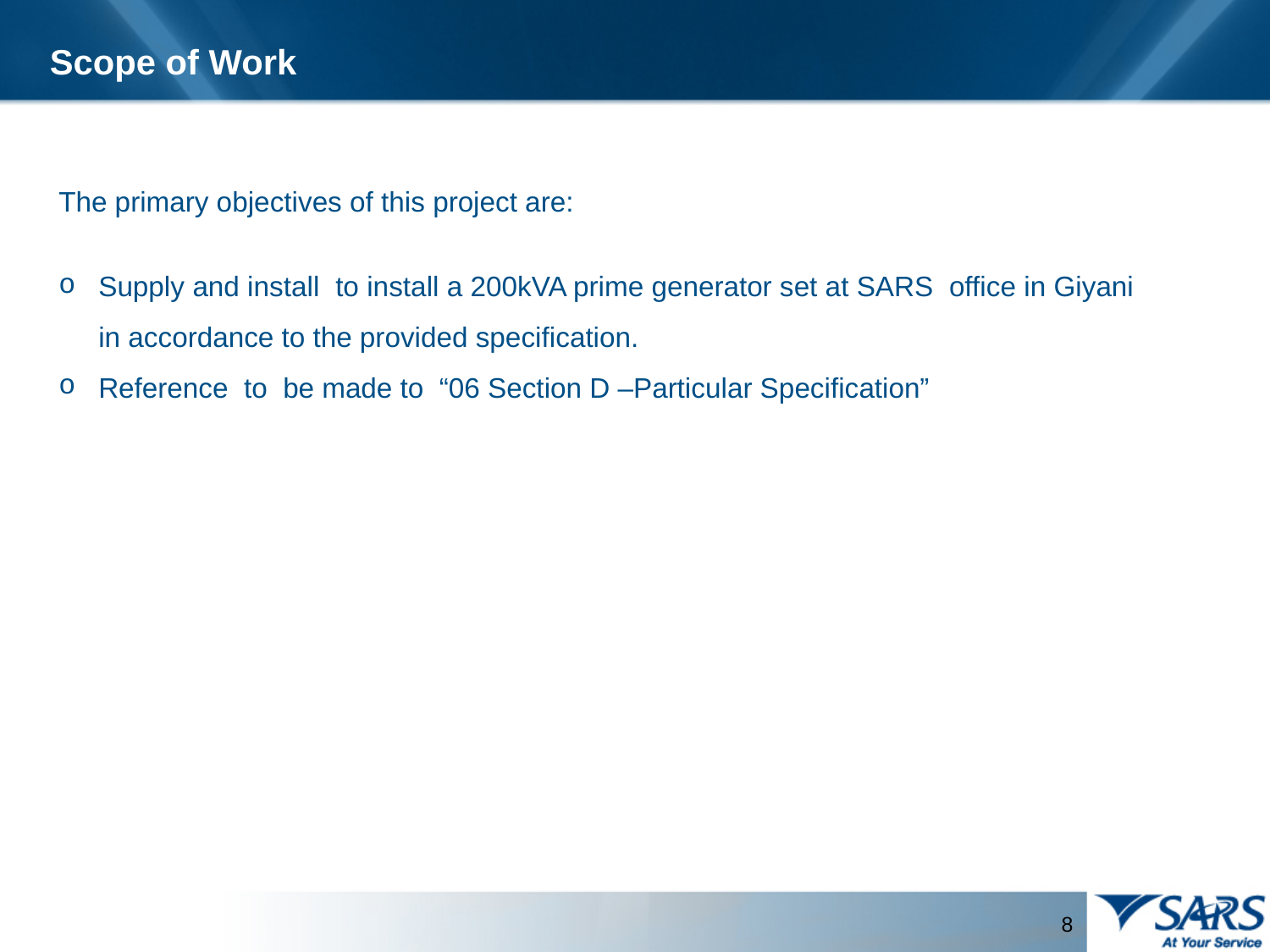

Scope of Work

The primary objectives of this project are:

Supply and install  to install a 200kVA prime generator set at SARS  office in Giyani in accordance to the provided specification.
Reference  to  be made to  “06 Section D –Particular Specification”

8